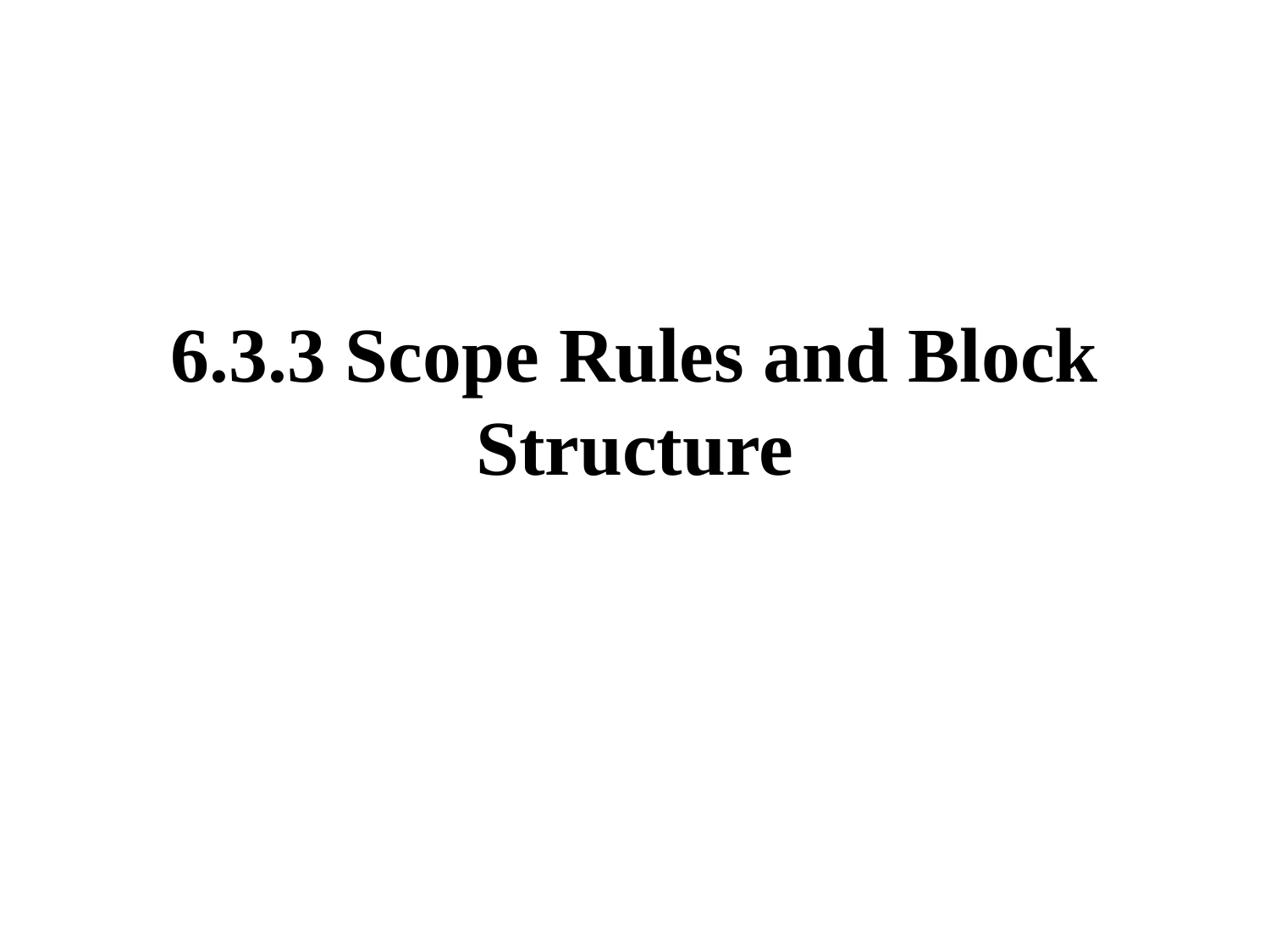

# 6.3.3 Scope Rules and Block Structure